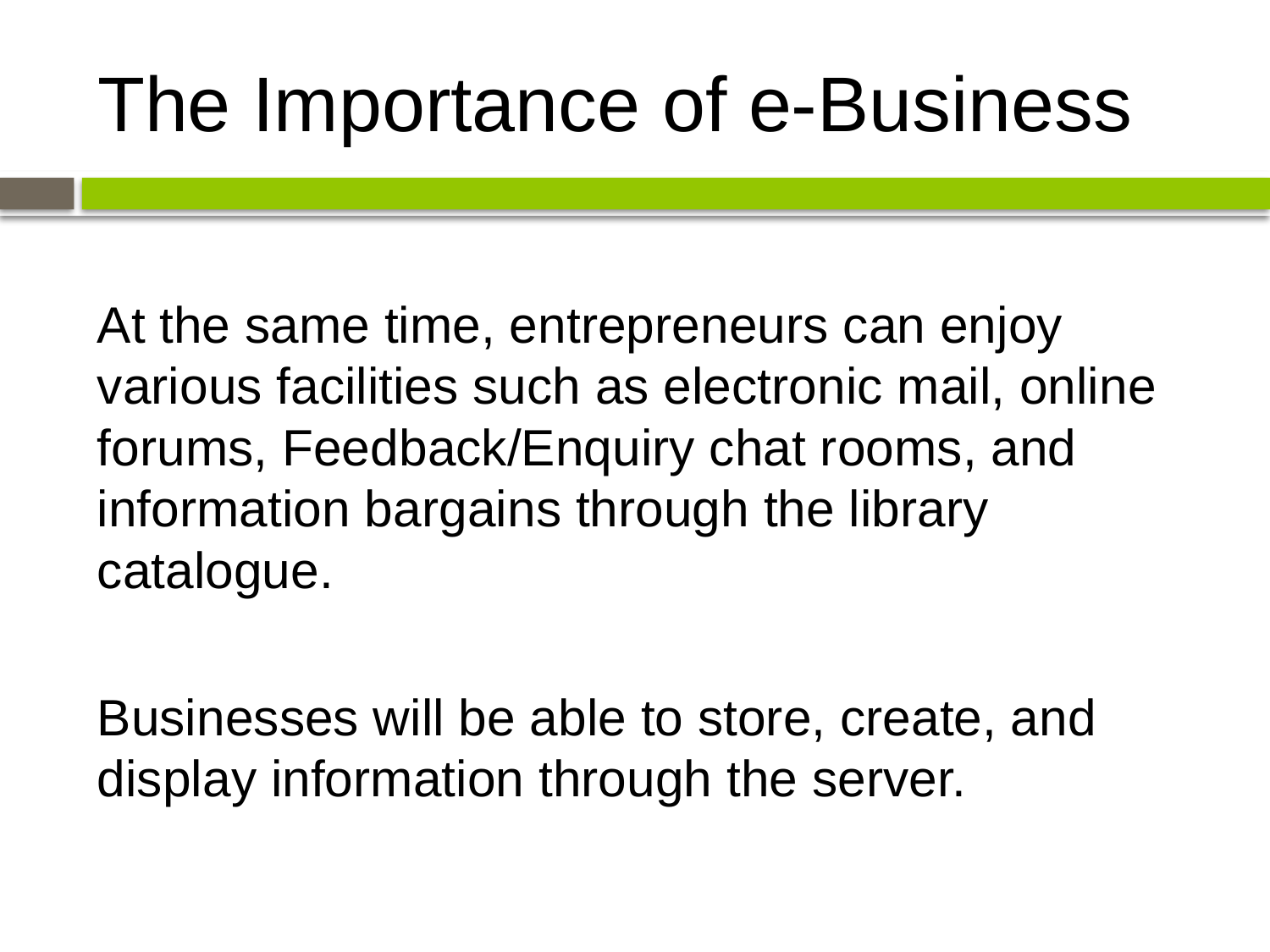

# The Importance of e-Business
At the same time, entrepreneurs can enjoy various facilities such as electronic mail, online forums, Feedback/Enquiry chat rooms, and information bargains through the library catalogue.

Businesses will be able to store, create, and display information through the server.